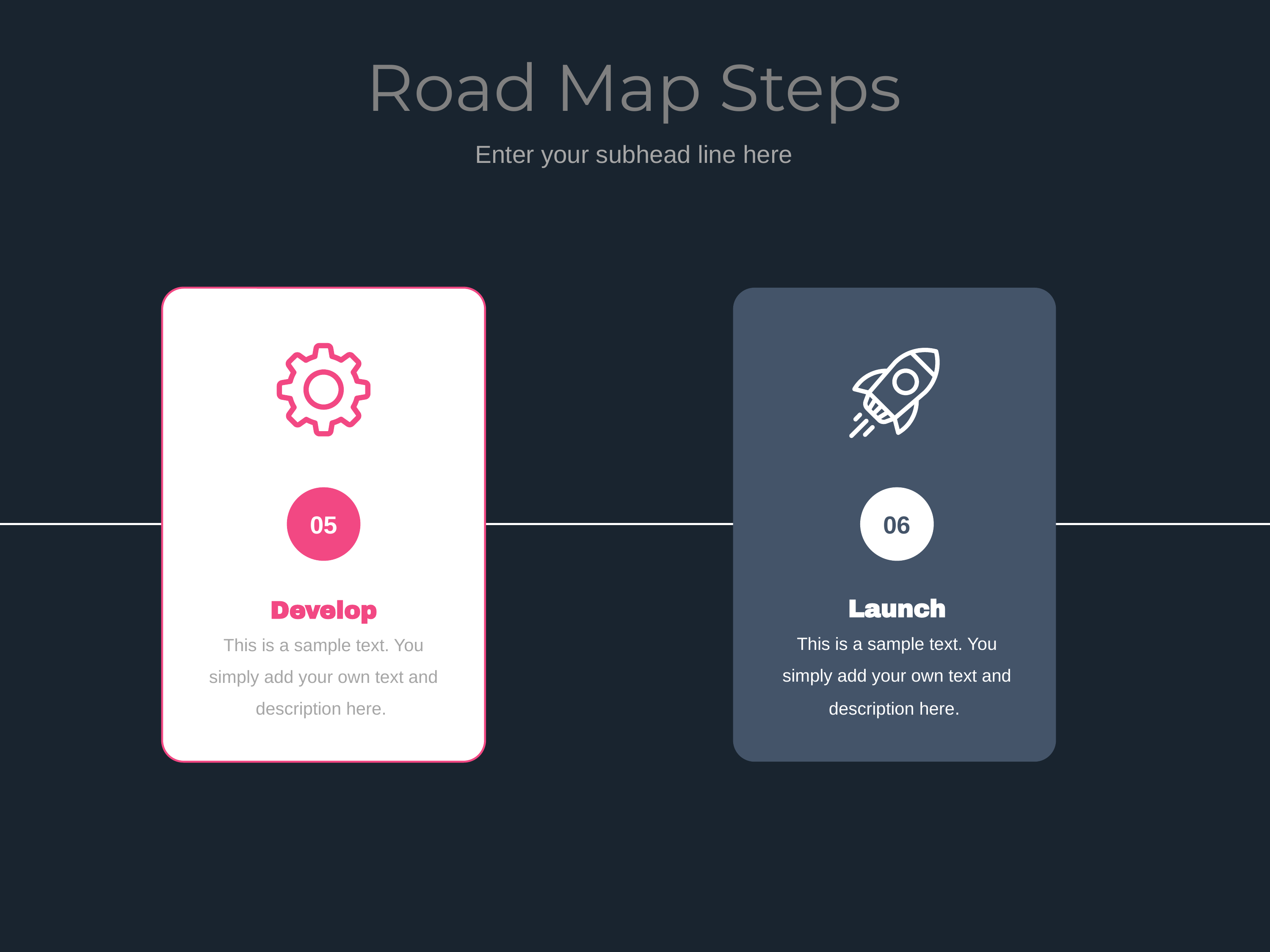

# Road Map Steps
Enter your subhead line here

05
06
Launch
This is a sample text. You simply add your own text and description here.
Develop
This is a sample text. You simply add your own text and description here.